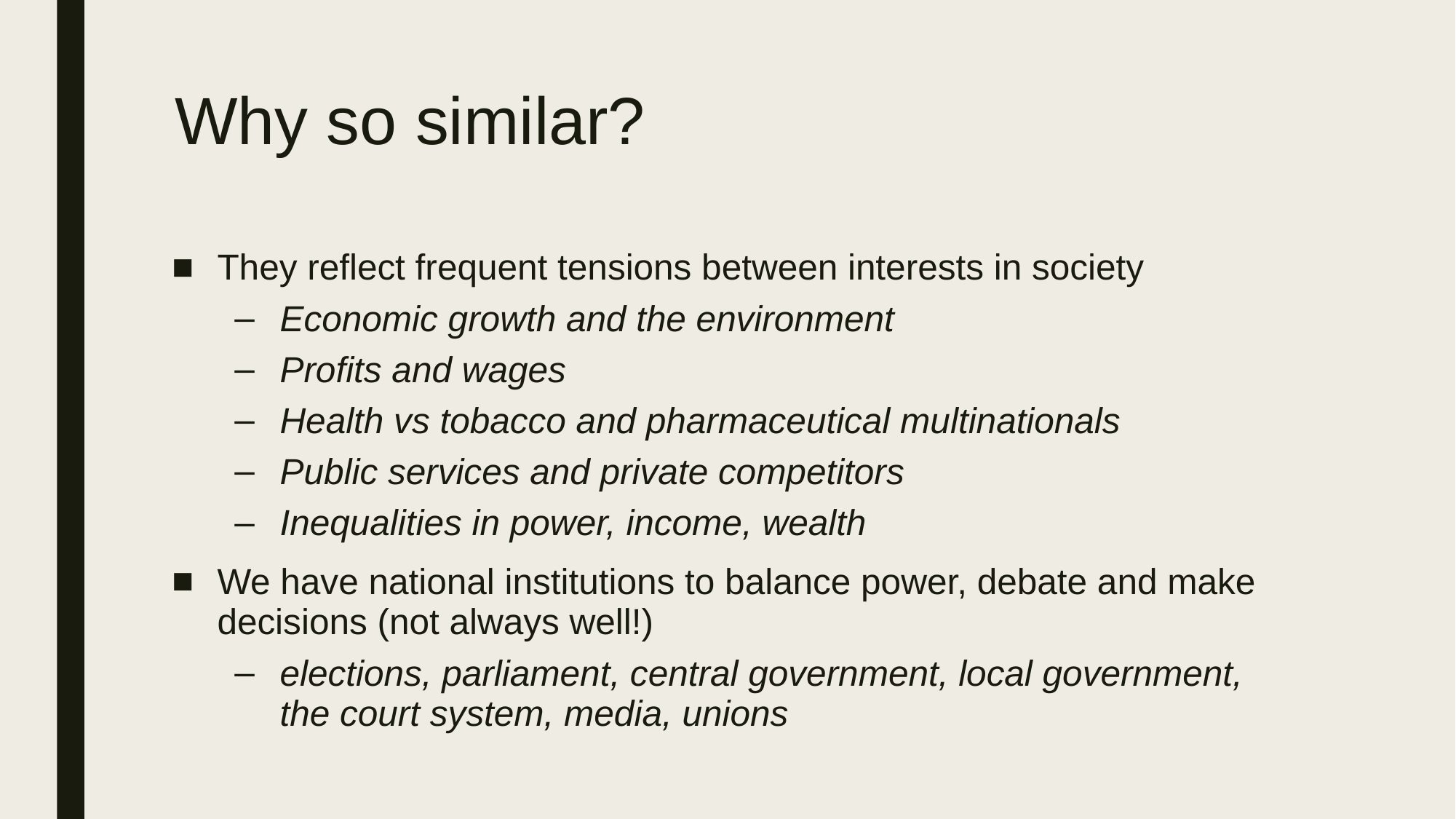

# Why so similar?
They reflect frequent tensions between interests in society
Economic growth and the environment
Profits and wages
Health vs tobacco and pharmaceutical multinationals
Public services and private competitors
Inequalities in power, income, wealth
We have national institutions to balance power, debate and make decisions (not always well!)
elections, parliament, central government, local government, the court system, media, unions